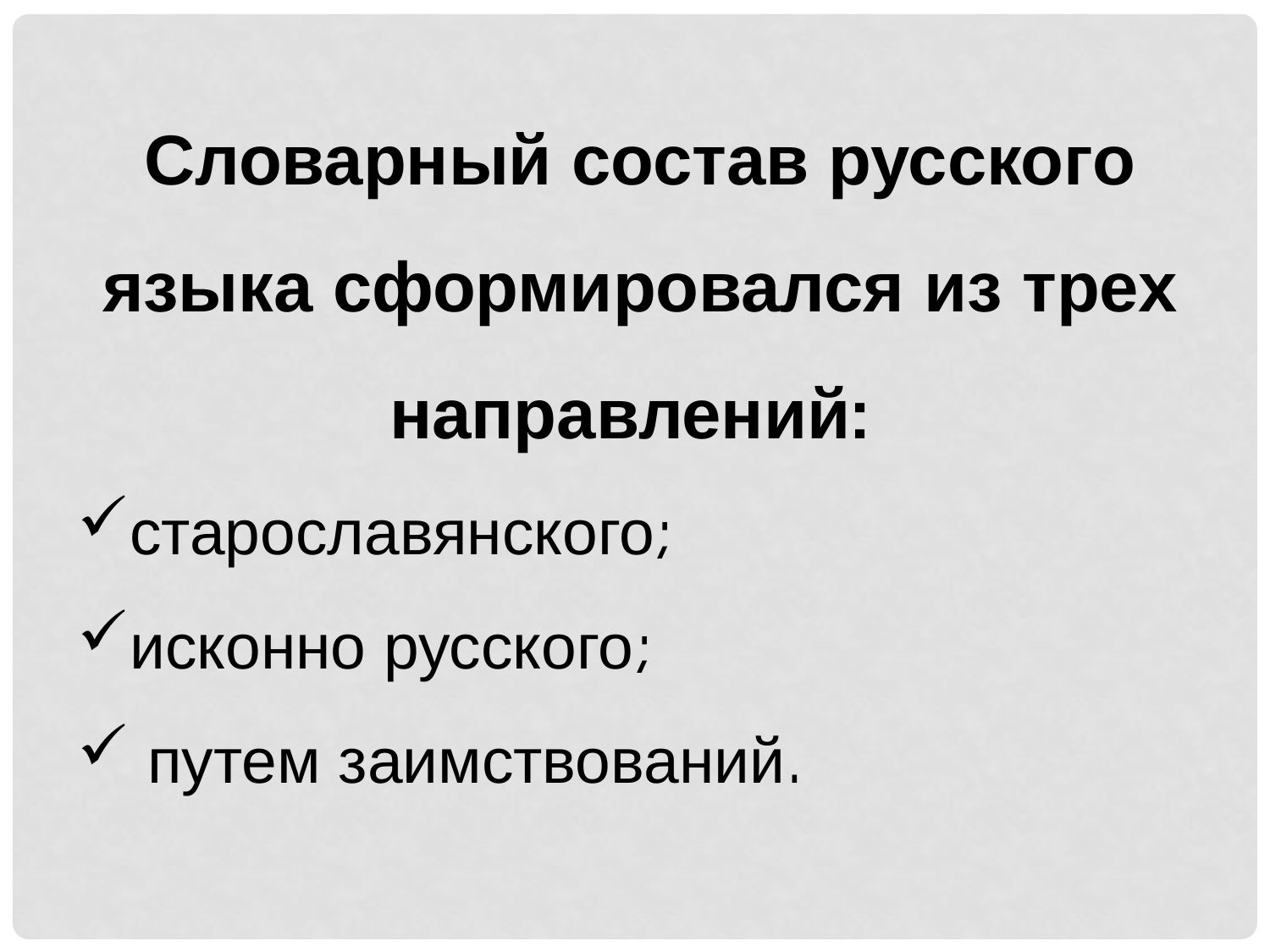

Словарный состав русского языка сформировался из трех направлений:
старославянского;
исконно русского;
 путем заимствований.